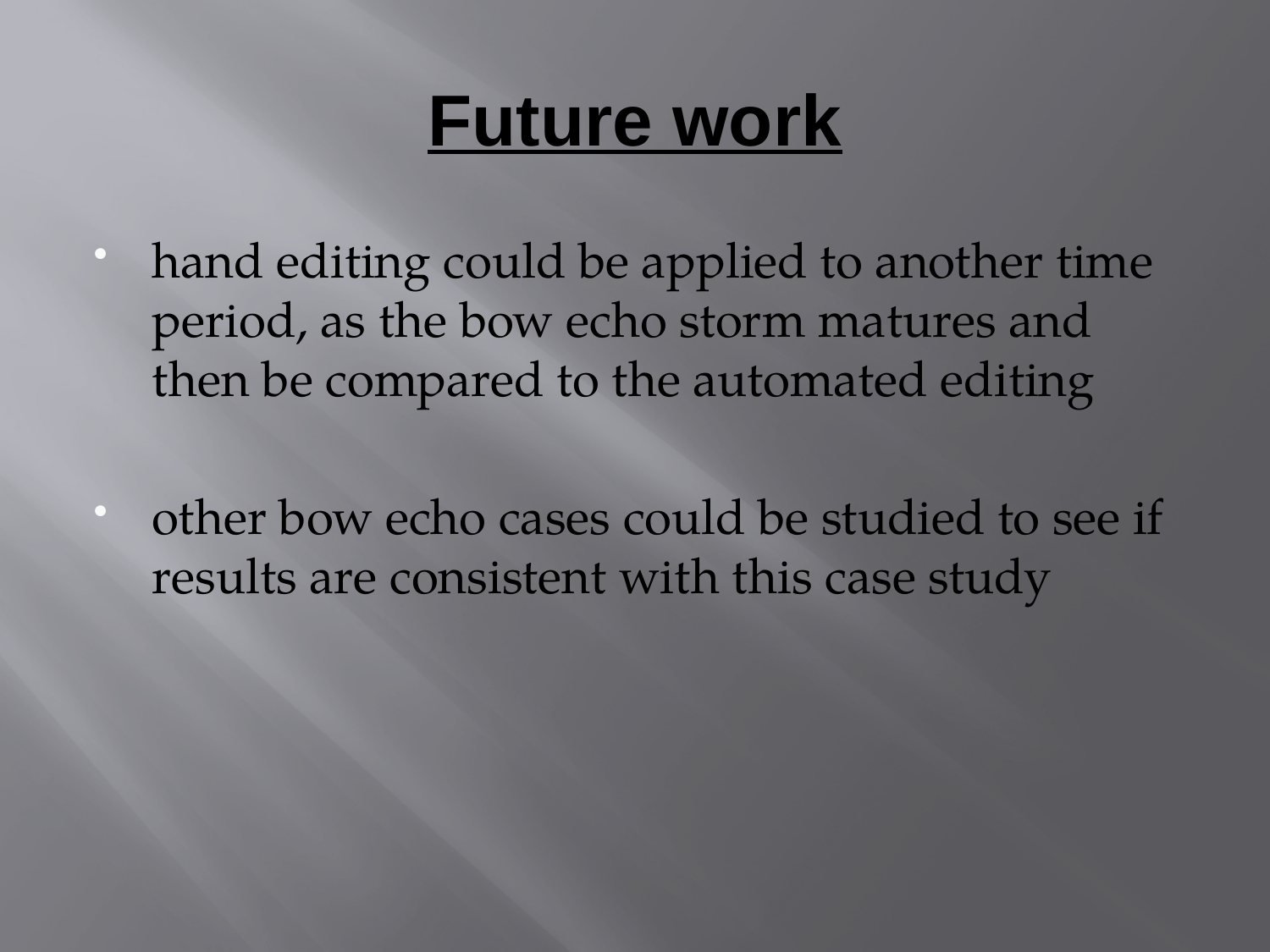

# Future work
hand editing could be applied to another time period, as the bow echo storm matures and then be compared to the automated editing

other bow echo cases could be studied to see if results are consistent with this case study